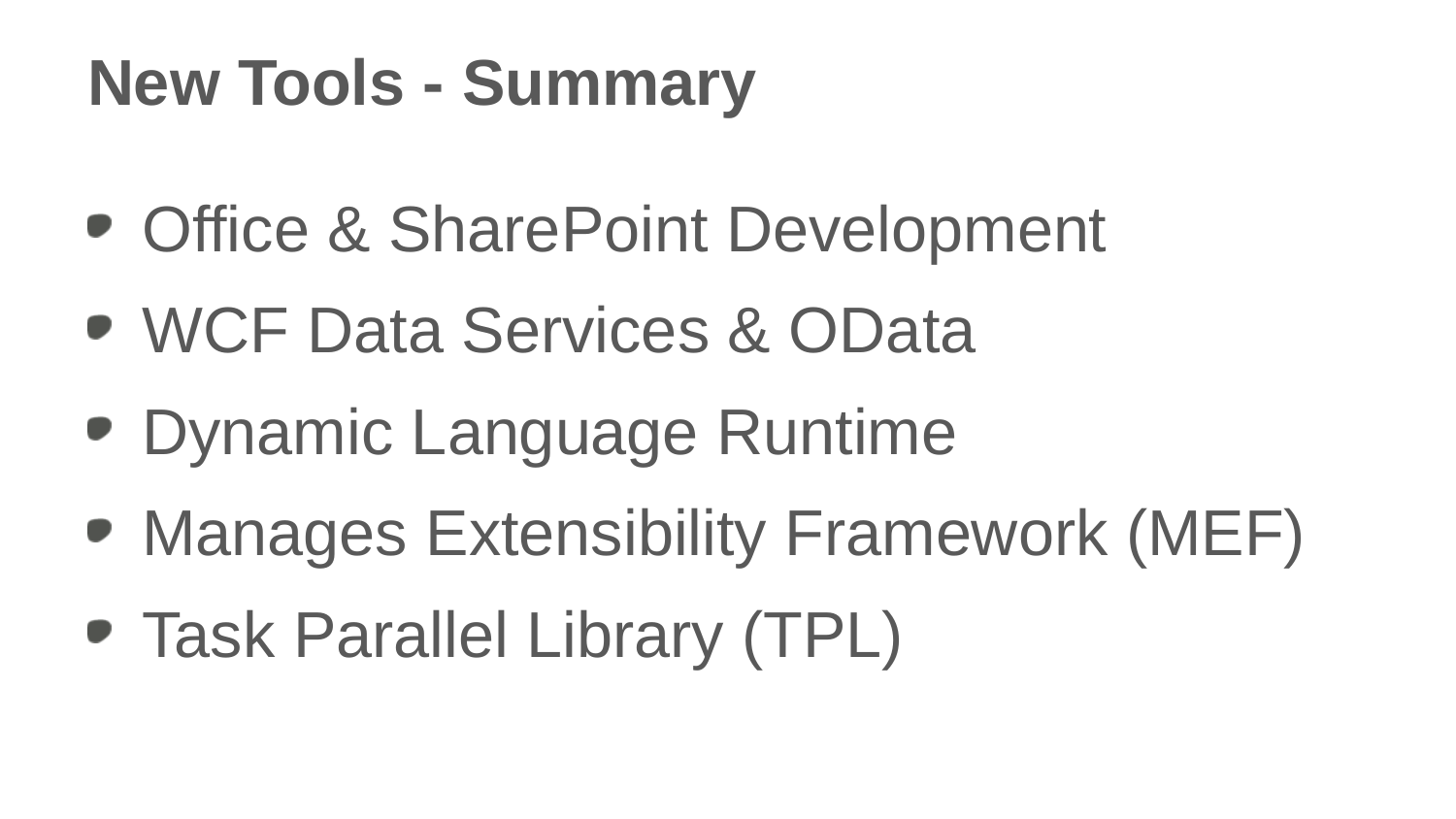

# New Tools - Summary
Office & SharePoint Development
WCF Data Services & OData
Dynamic Language Runtime
Manages Extensibility Framework (MEF)
Task Parallel Library (TPL)